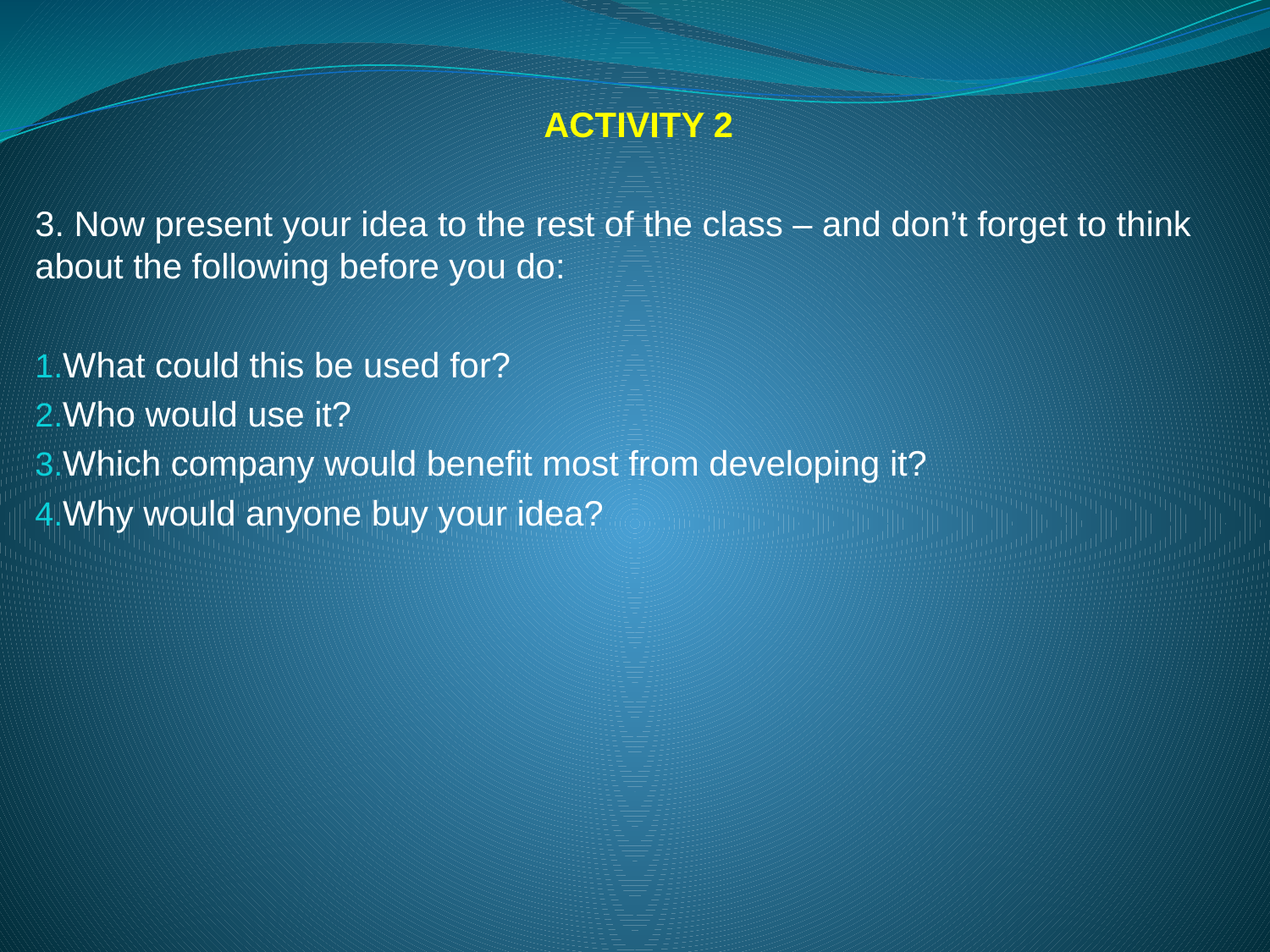

ACTIVITY 2

3. Now present your idea to the rest of the class – and don’t forget to think about the following before you do:

What could this be used for?
Who would use it?
Which company would benefit most from developing it?
Why would anyone buy your idea?